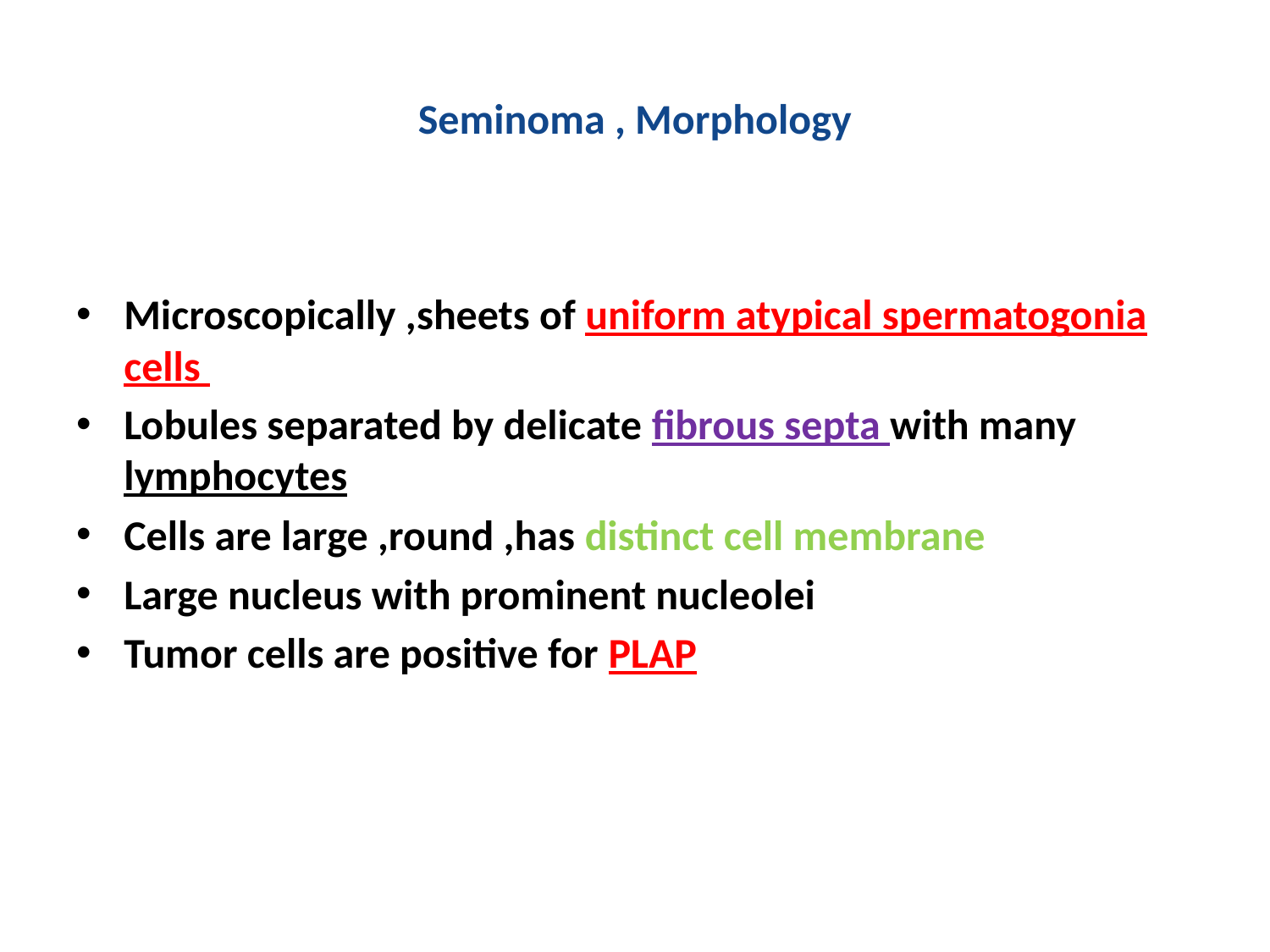

# Seminoma , Morphology

Microscopically ,sheets of uniform atypical spermatogonia cells
Lobules separated by delicate fibrous septa with many lymphocytes
Cells are large ,round ,has distinct cell membrane
Large nucleus with prominent nucleolei
Tumor cells are positive for PLAP